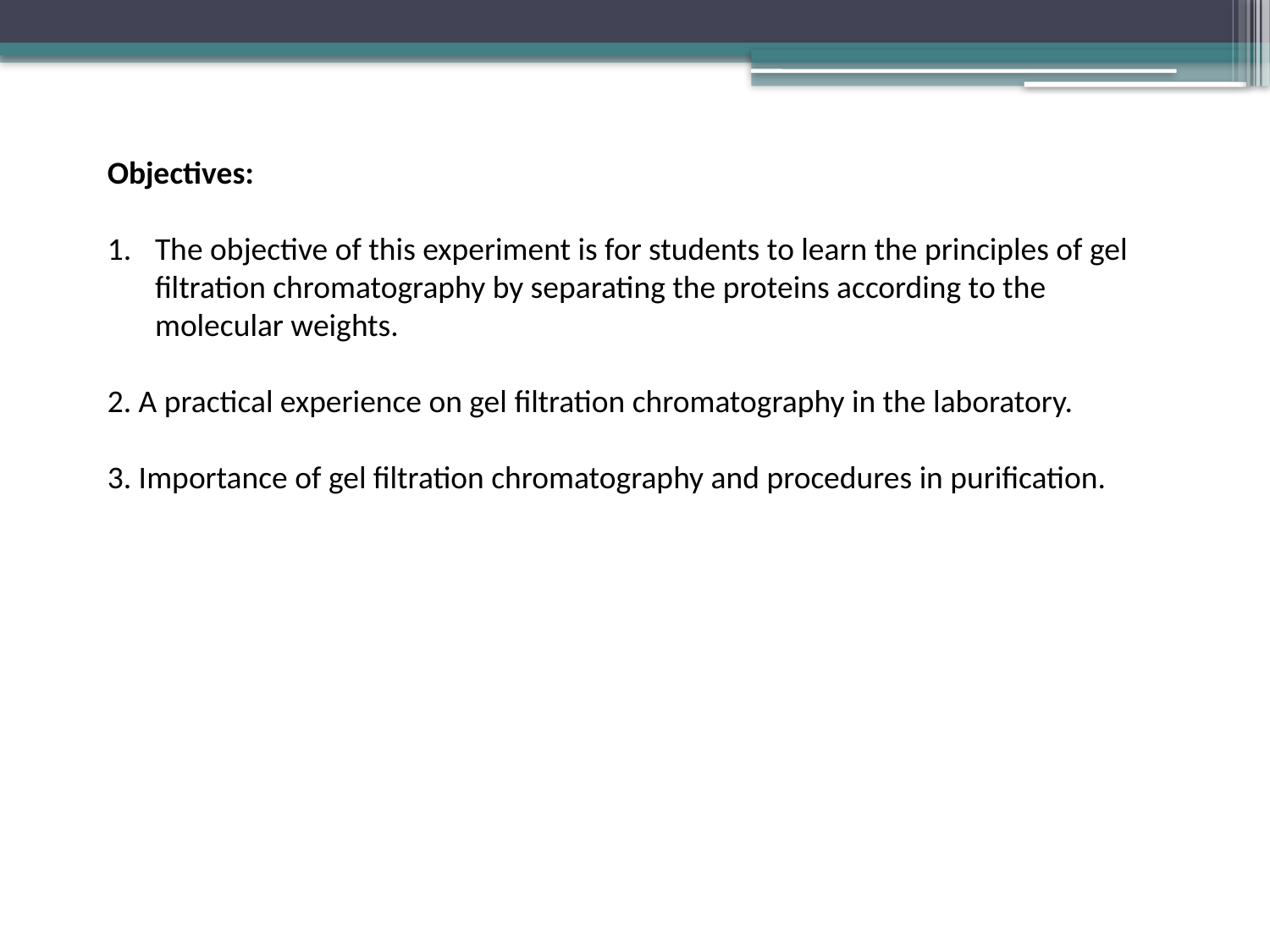

Objectives:

The objective of this experiment is for students to learn the principles of gel filtration chromatography by separating the proteins according to the molecular weights.

2. A practical experience on gel filtration chromatography in the laboratory.

3. Importance of gel filtration chromatography and procedures in purification.